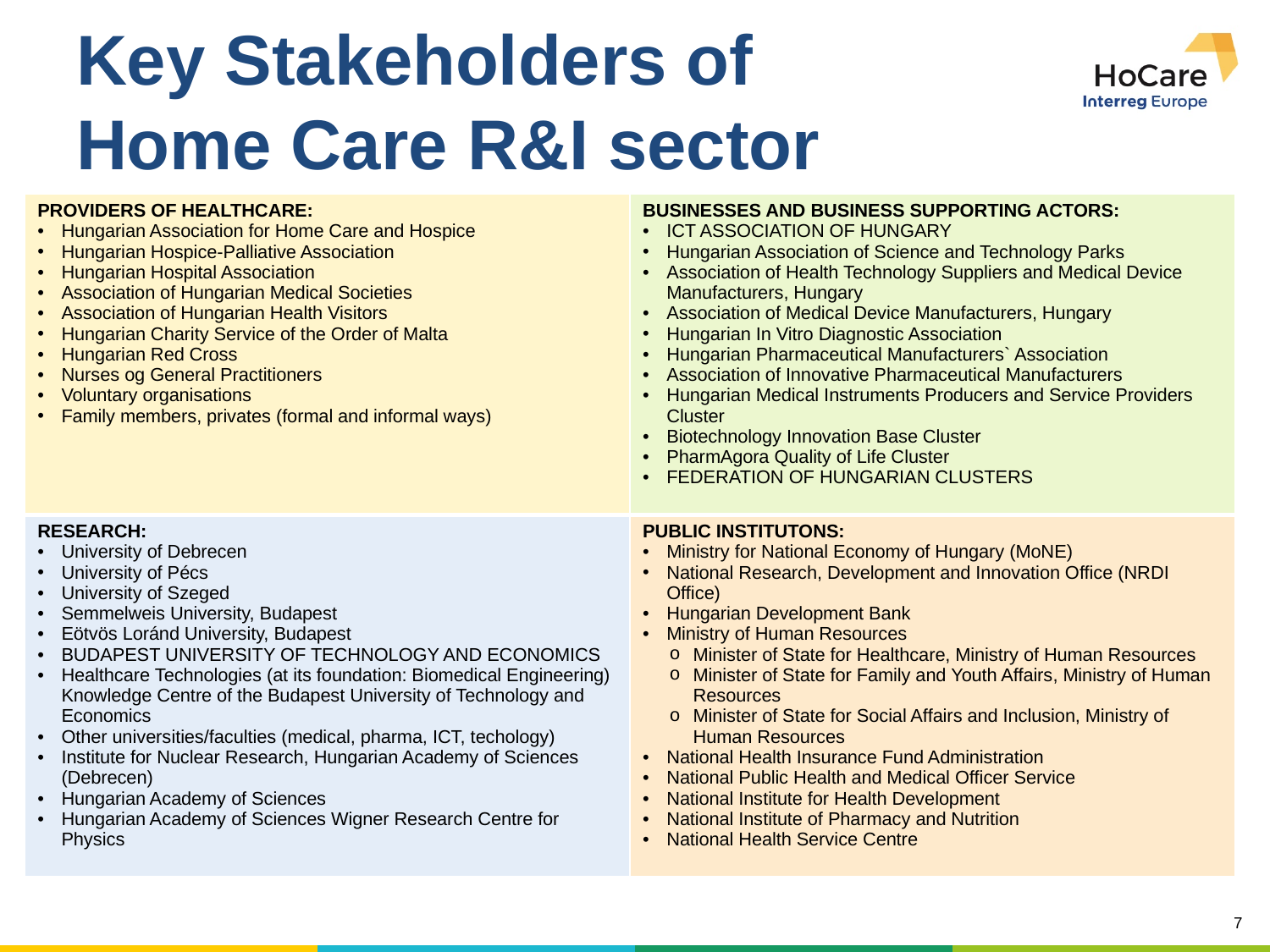

# Key Stakeholders of Home Care R&I sector
| PROVIDERS OF HEALTHCARE: Hungarian Association for Home Care and Hospice Hungarian Hospice-Palliative Association Hungarian Hospital Association Association of Hungarian Medical Societies Association of Hungarian Health Visitors Hungarian Charity Service of the Order of Malta Hungarian Red Cross Nurses og General Practitioners Voluntary organisations Family members, privates (formal and informal ways) | BUSINESSES AND BUSINESS SUPPORTING ACTORS: ICT ASSOCIATION OF HUNGARY Hungarian Association of Science and Technology Parks Association of Health Technology Suppliers and Medical Device Manufacturers, Hungary Association of Medical Device Manufacturers, Hungary Hungarian In Vitro Diagnostic Association Hungarian Pharmaceutical Manufacturers` Association Association of Innovative Pharmaceutical Manufacturers Hungarian Medical Instruments Producers and Service Providers Cluster Biotechnology Innovation Base Cluster PharmAgora Quality of Life Cluster FEDERATION OF HUNGARIAN CLUSTERS |
| --- | --- |
| RESEARCH: University of Debrecen University of Pécs University of Szeged Semmelweis University, Budapest Eötvös Loránd University, Budapest BUDAPEST UNIVERSITY OF TECHNOLOGY AND ECONOMICS Healthcare Technologies (at its foundation: Biomedical Engineering) Knowledge Centre of the Budapest University of Technology and Economics Other universities/faculties (medical, pharma, ICT, techology) Institute for Nuclear Research, Hungarian Academy of Sciences (Debrecen) Hungarian Academy of Sciences Hungarian Academy of Sciences Wigner Research Centre for Physics | PUBLIC INSTITUTONS: Ministry for National Economy of Hungary (MoNE) National Research, Development and Innovation Office (NRDI Office) Hungarian Development Bank Ministry of Human Resources Minister of State for Healthcare, Ministry of Human Resources Minister of State for Family and Youth Affairs, Ministry of Human Resources Minister of State for Social Affairs and Inclusion, Ministry of Human Resources National Health Insurance Fund Administration National Public Health and Medical Officer Service National Institute for Health Development National Institute of Pharmacy and Nutrition National Health Service Centre |